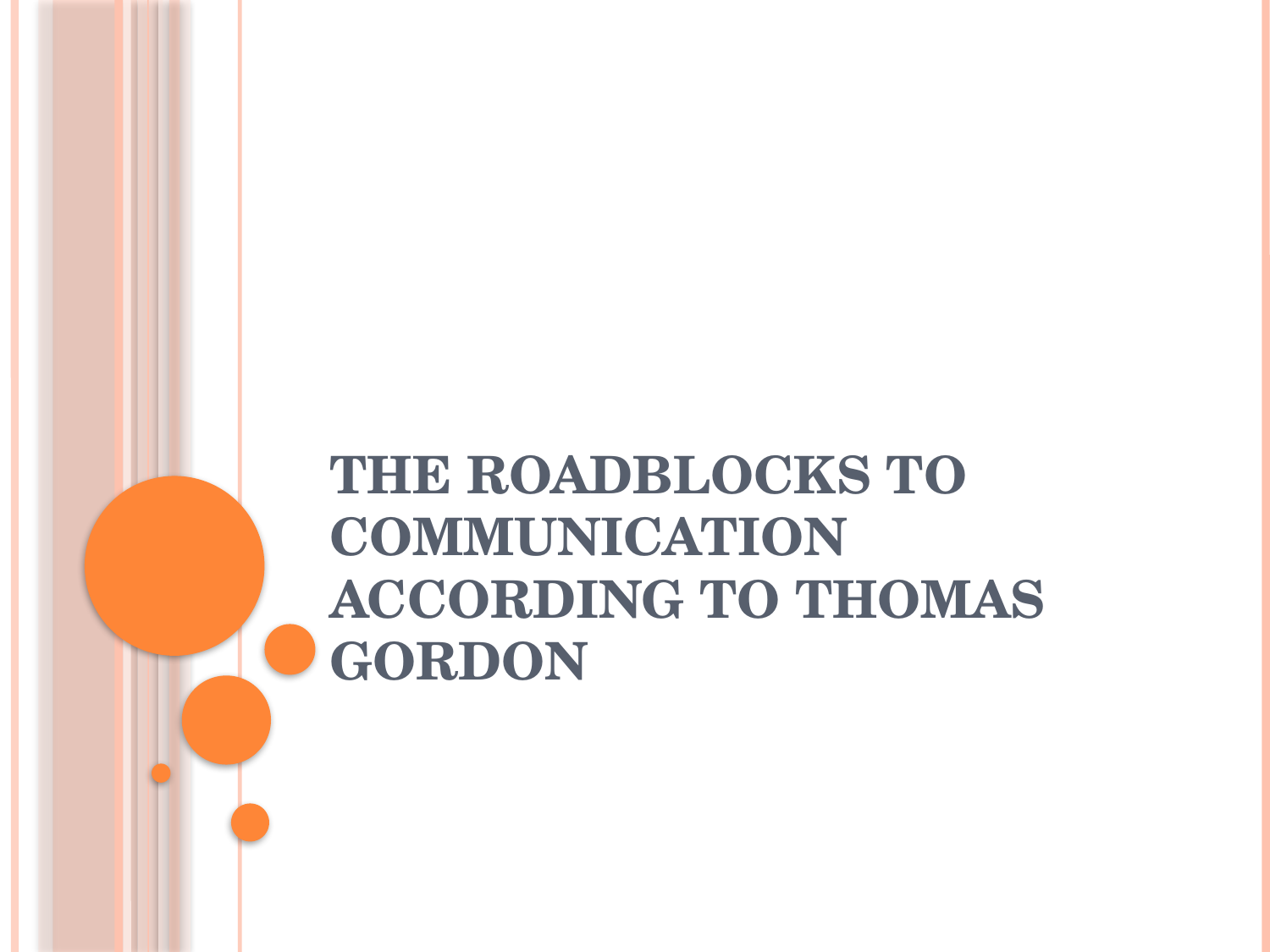

# The Roadblocks to Communication according to thomas gordon